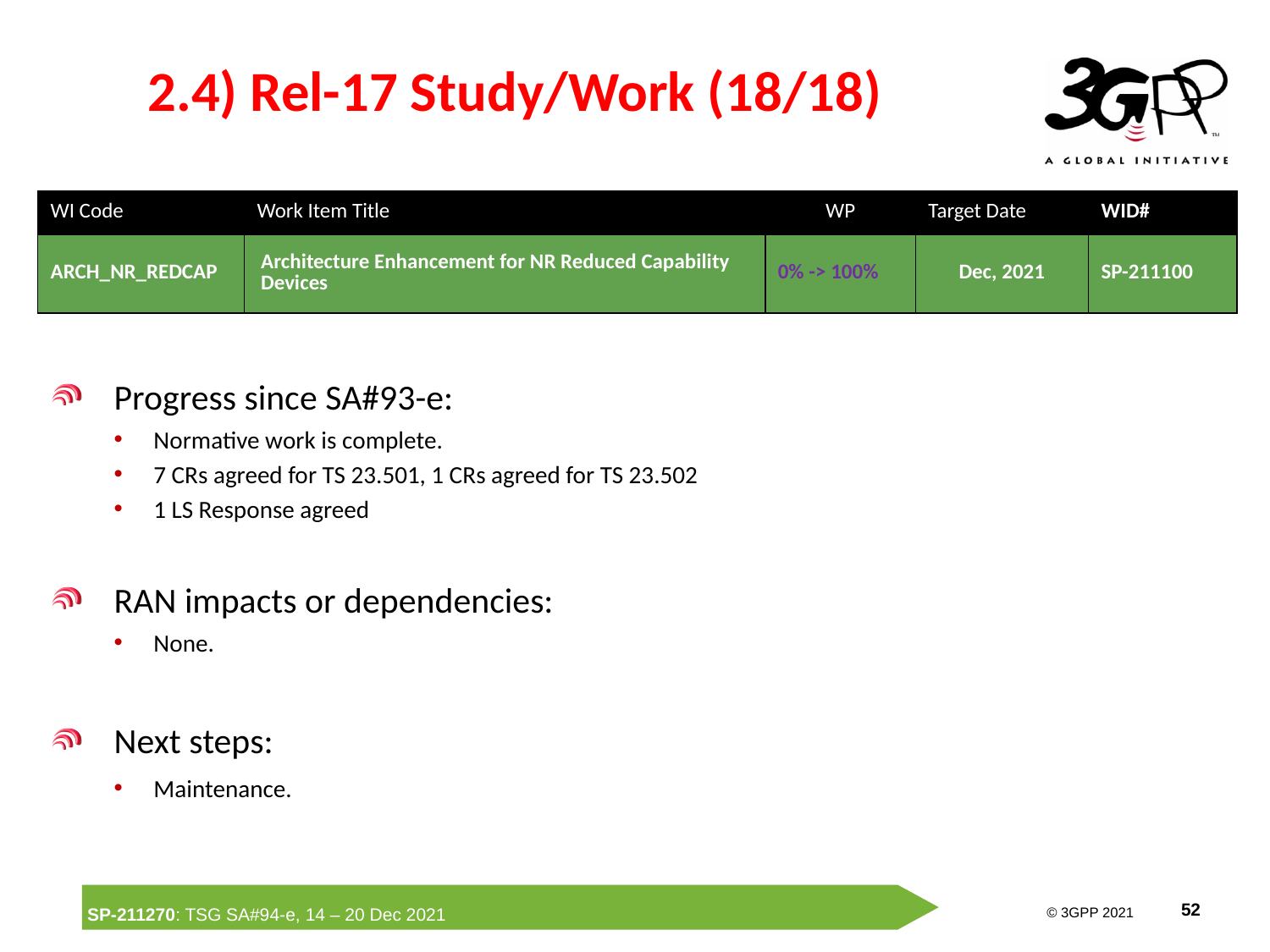

# 2.4) Rel-17 Study/Work (18/18)
| WI Code | Work Item Title | WP | Target Date | WID# |
| --- | --- | --- | --- | --- |
| ARCH\_NR\_REDCAP | Architecture Enhancement for NR Reduced Capability Devices | 0% -> 100% | Dec, 2021 | SP-211100 |
Progress since SA#93-e:
Normative work is complete.
7 CRs agreed for TS 23.501, 1 CRs agreed for TS 23.502
1 LS Response agreed

RAN impacts or dependencies:
None.

Next steps:
Maintenance.